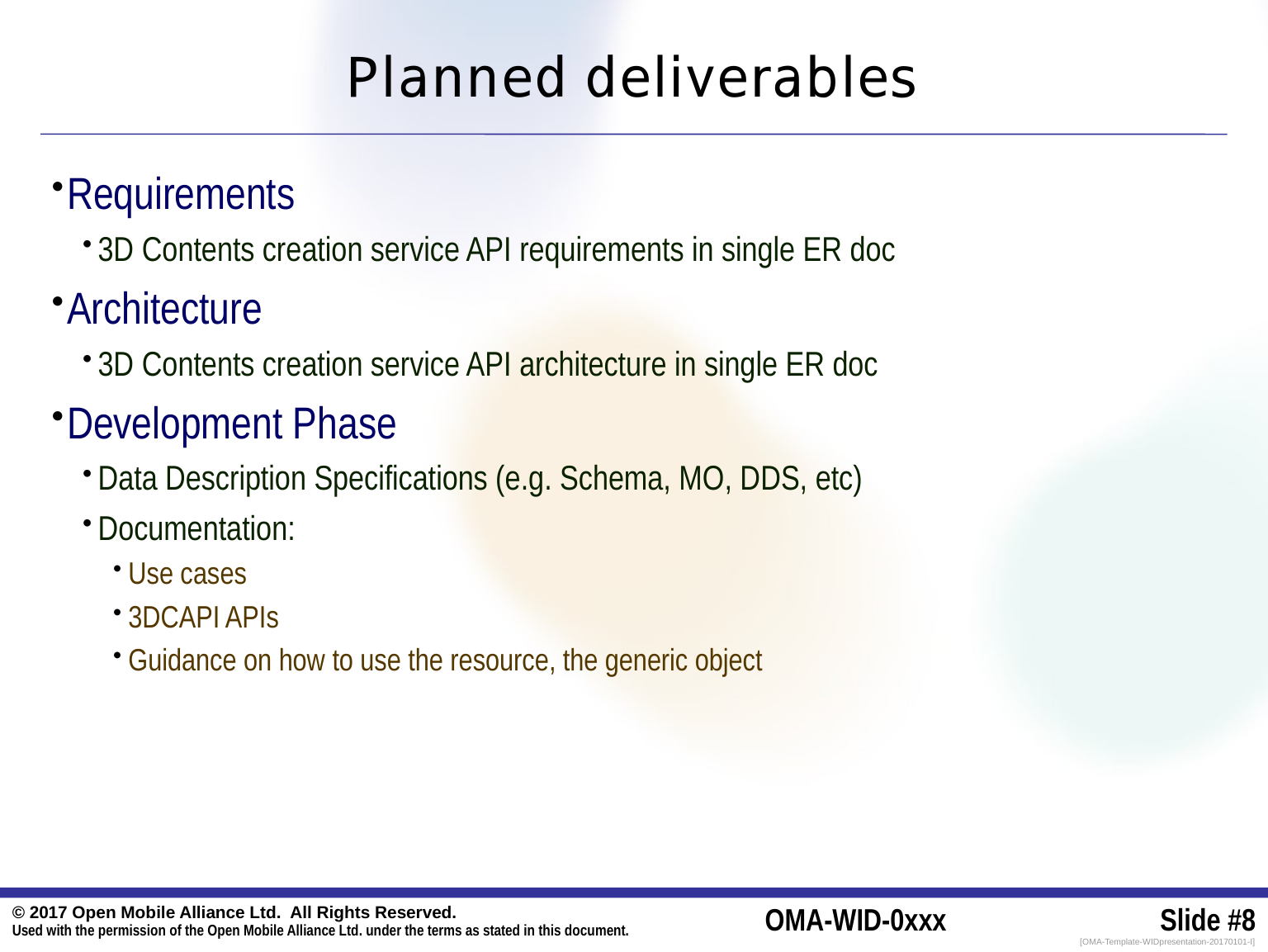

# Planned deliverables
Requirements
3D Contents creation service API requirements in single ER doc
Architecture
3D Contents creation service API architecture in single ER doc
Development Phase
Data Description Specifications (e.g. Schema, MO, DDS, etc)
Documentation:
Use cases
3DCAPI APIs
Guidance on how to use the resource, the generic object